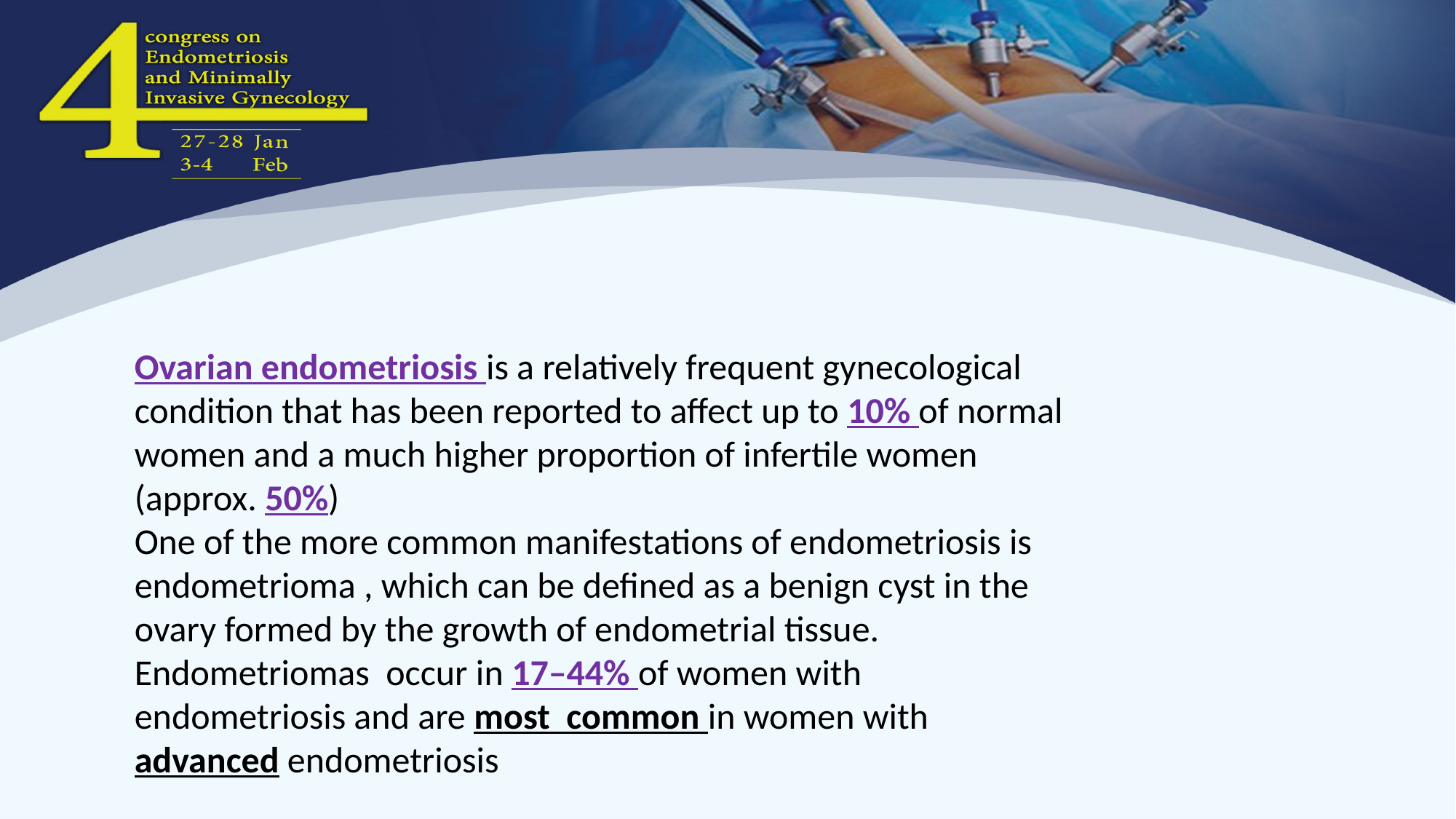

Ovarian endometriosis is a relatively frequent gynecological condition that has been reported to affect up to 10% of normal women and a much higher proportion of infertile women (approx. 50%)
One of the more common manifestations of endometriosis is endometrioma , which can be defined as a benign cyst in the ovary formed by the growth of endometrial tissue.
Endometriomas  occur in 17–44% of women with endometriosis and are most  common in women with advanced endometriosis